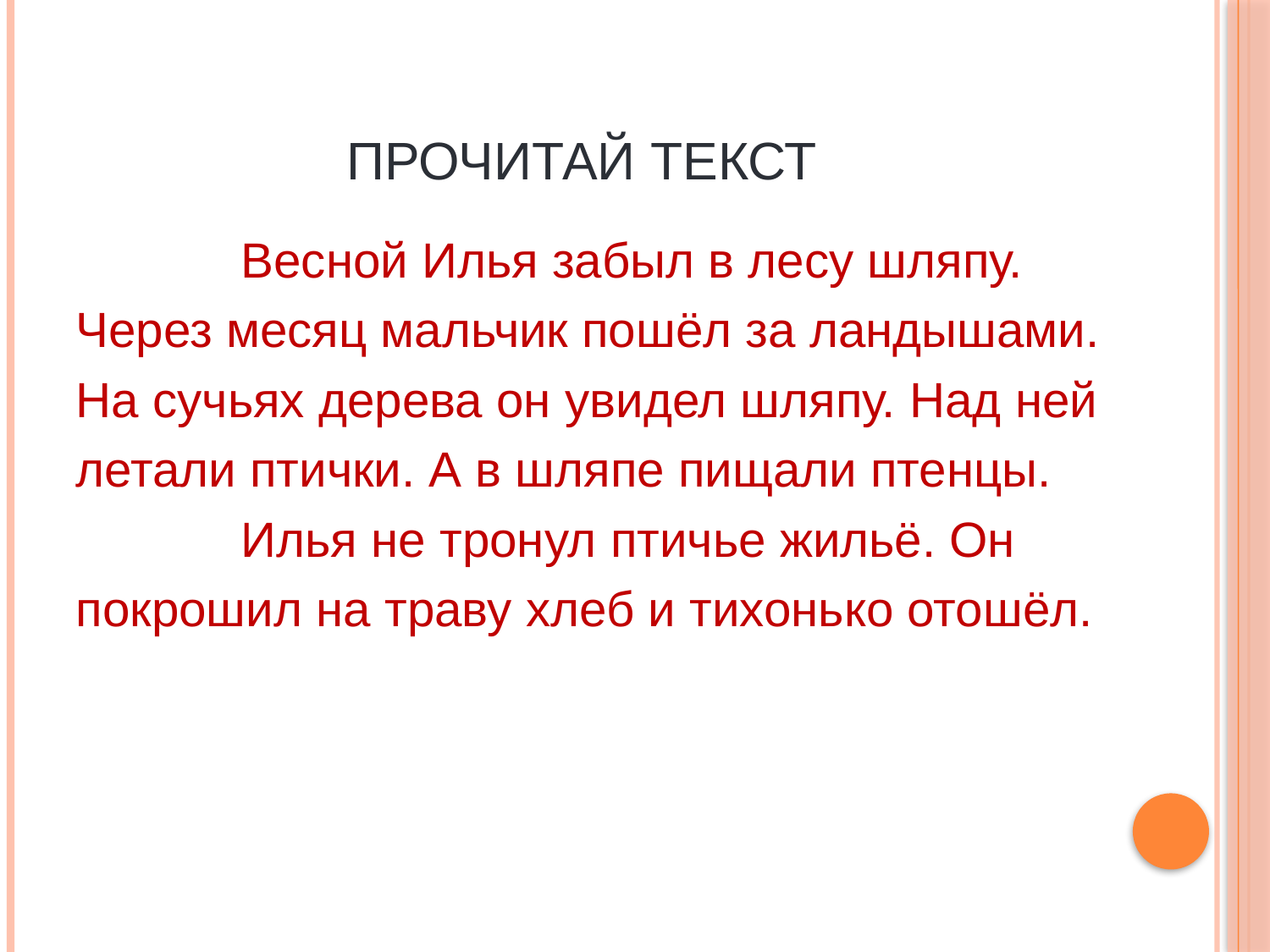

# Прочитай текст
		Весной Илья забыл в лесу шляпу.
Через месяц мальчик пошёл за ландышами.
На сучьях дерева он увидел шляпу. Над ней
летали птички. А в шляпе пищали птенцы.
		Илья не тронул птичье жильё. Он
покрошил на траву хлеб и тихонько отошёл.